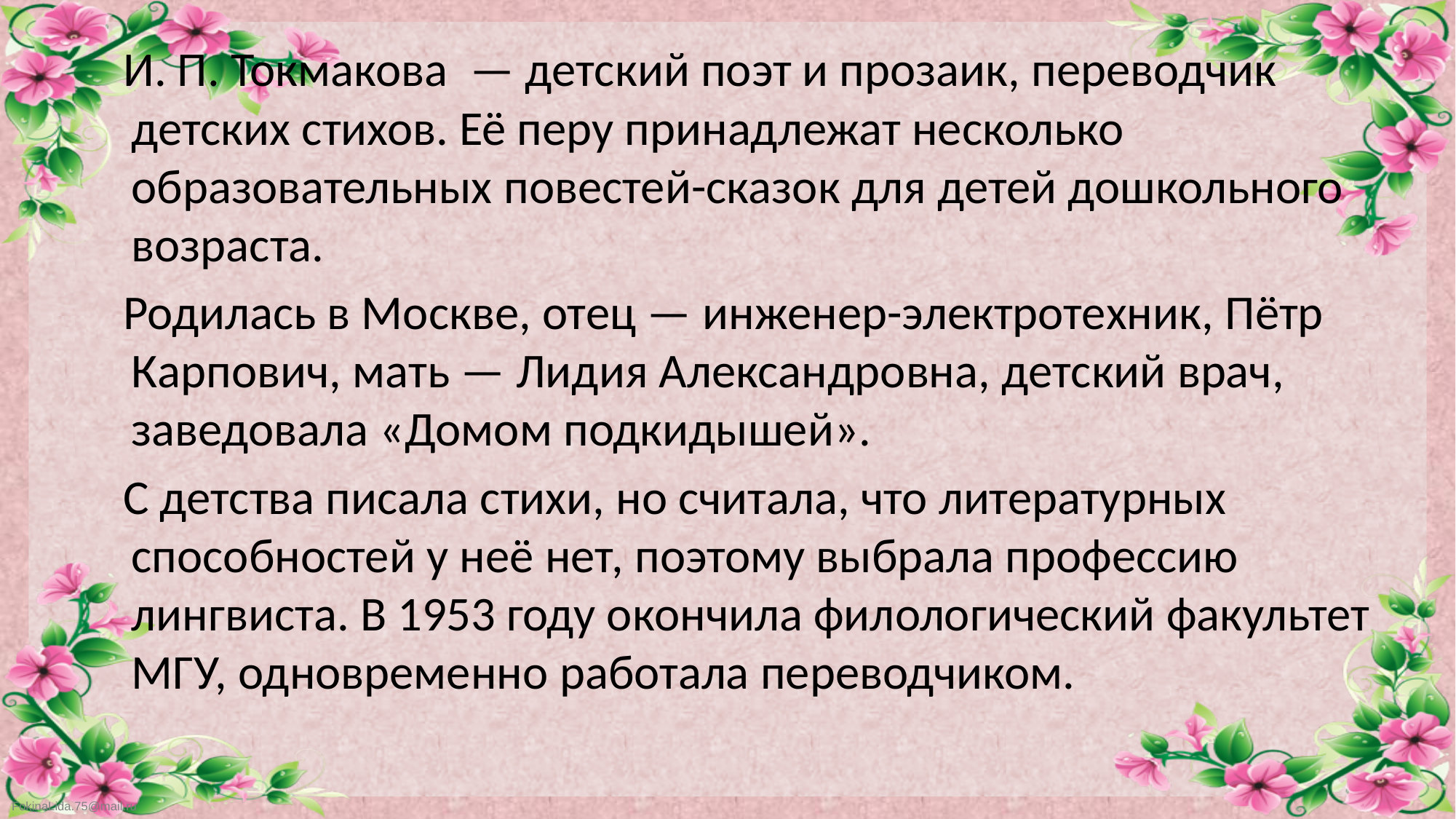

И. П. Токмакова  — детский поэт и прозаик, переводчик детских стихов. Её перу принадлежат несколько образовательных повестей-сказок для детей дошкольного возраста.
   Родилась в Москве, отец — инженер-электротехник, Пётр Карпович, мать — Лидия Александровна, детский врач, заведовала «Домом подкидышей».
   С детства писала стихи, но считала, что литературных способностей у неё нет, поэтому выбрала профессию лингвиста. В 1953 году окончила филологический факультет МГУ, одновременно работала переводчиком.